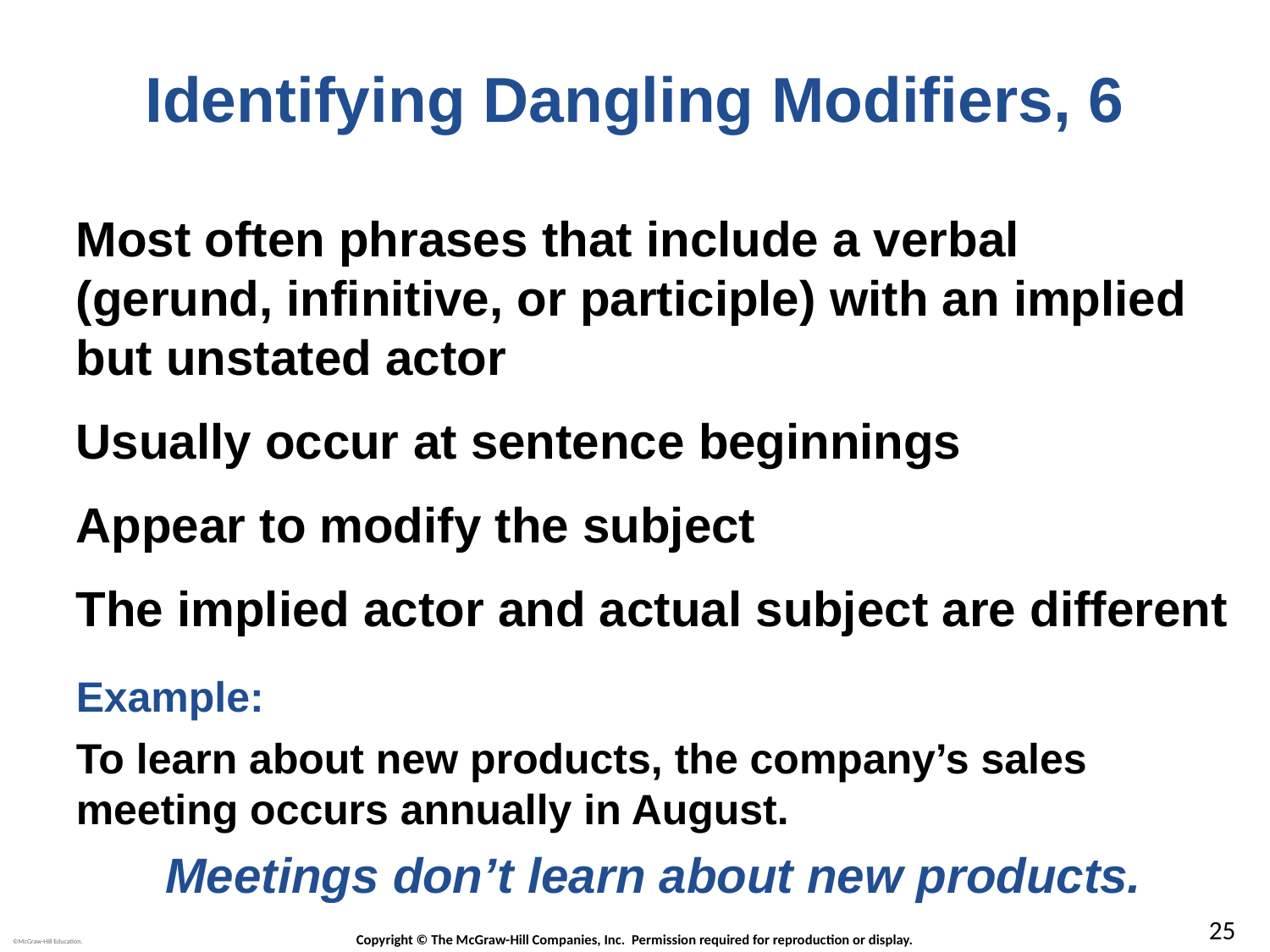

# Identifying Dangling Modifiers, 6
Most often phrases that include a verbal
(gerund, infinitive, or participle) with an implied but unstated actor
Usually occur at sentence beginnings
Appear to modify the subject
The implied actor and actual subject are different
Example:
To learn about new products, the company’s sales meeting occurs annually in August.
Meetings don’t learn about new products.